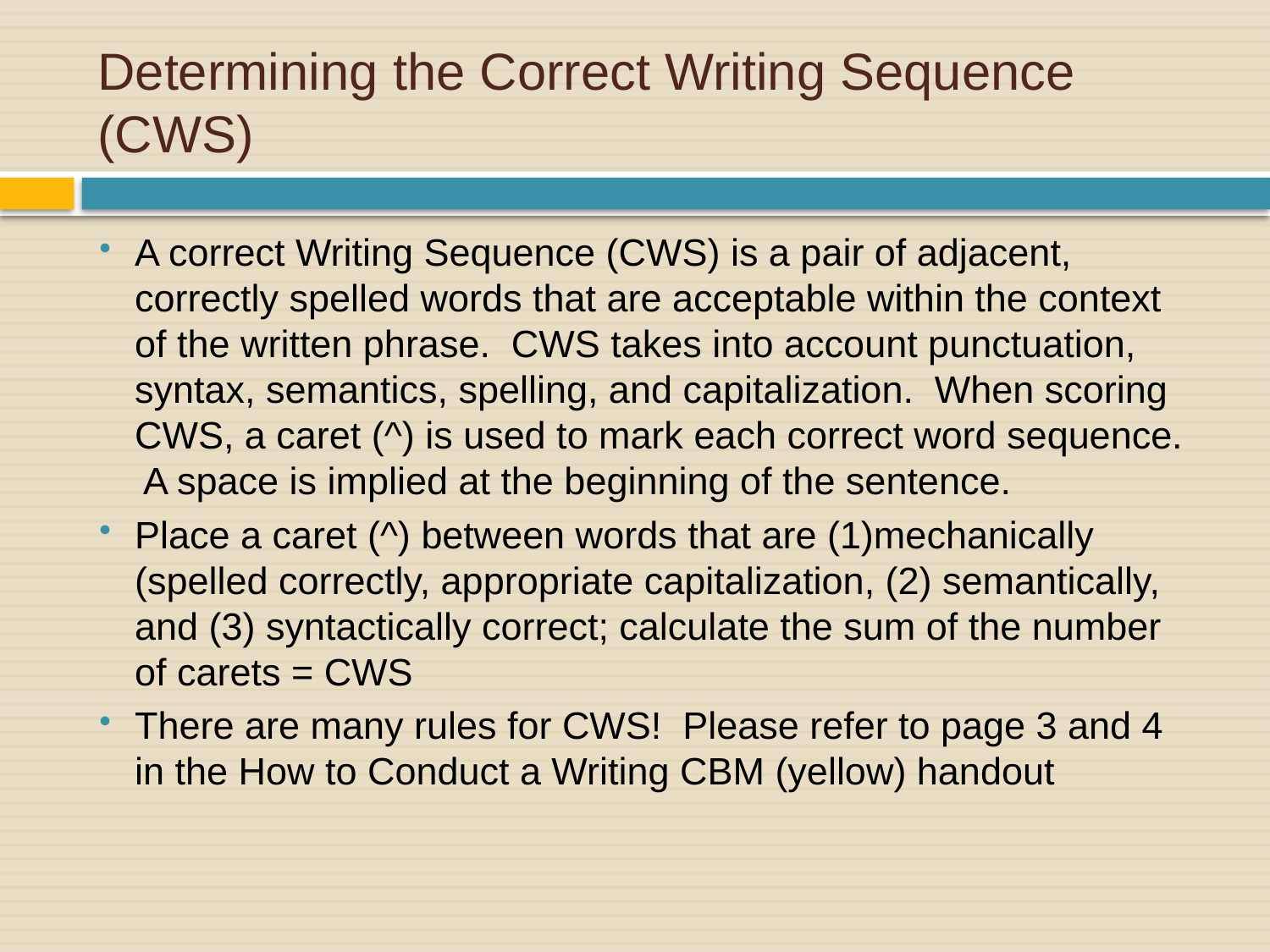

# Determining the Correct Writing Sequence (CWS)
A correct Writing Sequence (CWS) is a pair of adjacent, correctly spelled words that are acceptable within the context of the written phrase.  CWS takes into account punctuation, syntax, semantics, spelling, and capitalization.  When scoring CWS, a caret (^) is used to mark each correct word sequence.  A space is implied at the beginning of the sentence.
Place a caret (^) between words that are (1)mechanically (spelled correctly, appropriate capitalization, (2) semantically, and (3) syntactically correct; calculate the sum of the number of carets = CWS
There are many rules for CWS!  Please refer to page 3 and 4 in the How to Conduct a Writing CBM (yellow) handout